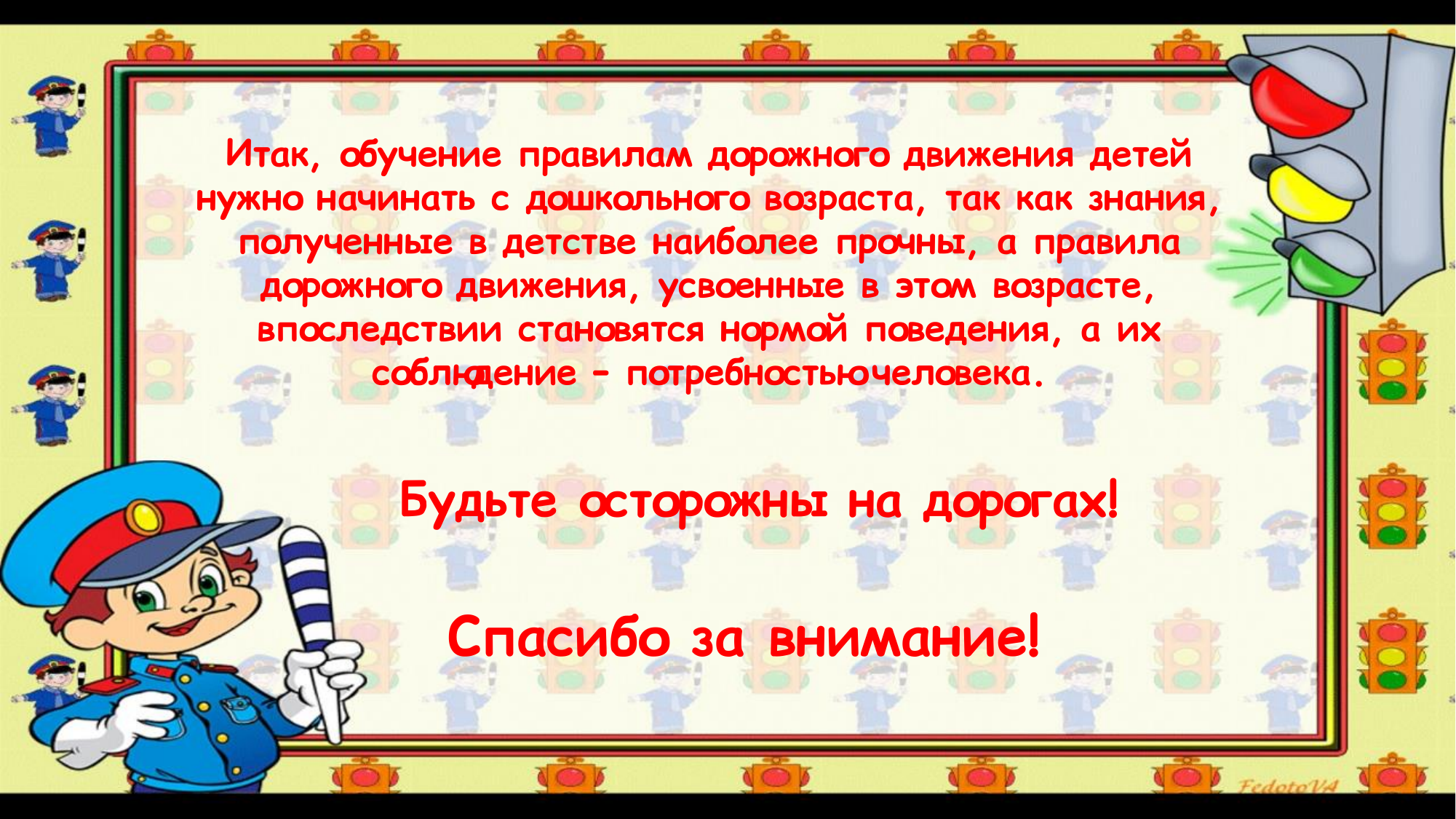

Итак, обучение правилам дорожного движения детей нужно начинать с дошкольного возраста, так как знания, полученные в детстве наиболее прочны, а правила дорожного движения, усвоенные в этом возрасте, впоследствии становятся нормой поведения, а их соблюдение – потребностью человека.
Будьте осторожны на дорогах!
Спасибо за внимание!